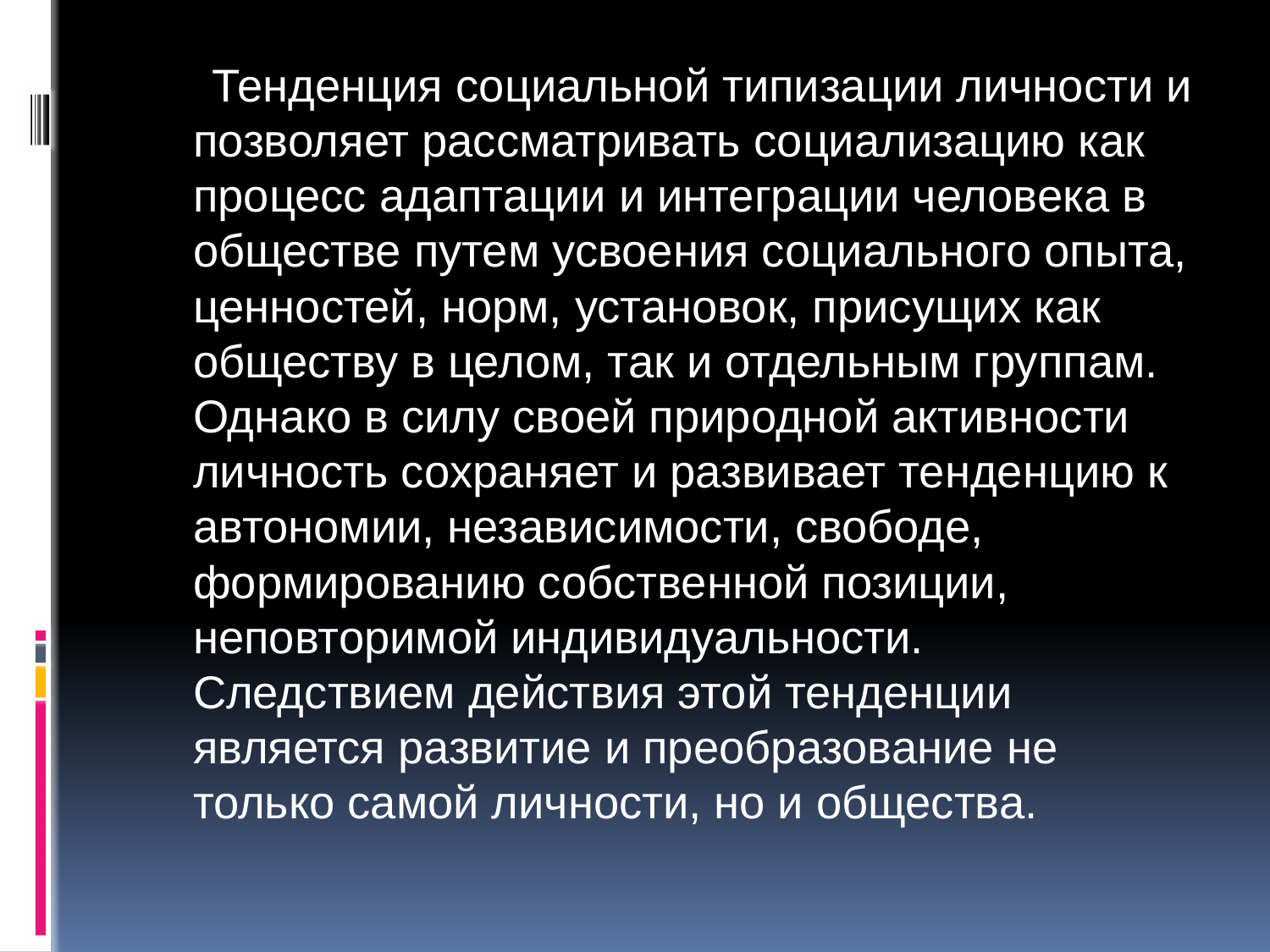

Тенденция социальной типизации личности и позволяет рассматривать социализацию как процесс адаптации и интеграции человека в обществе путем усвоения социального опыта, ценностей, норм, установок, присущих как обществу в целом, так и отдельным группам. Однако в силу своей природной активности личность сохраняет и развивает тенденцию к автономии, независимости, свободе, формированию собственной позиции, неповторимой индивидуальности. Следствием действия этой тенденции является развитие и преобразование не только самой личности, но и общества.